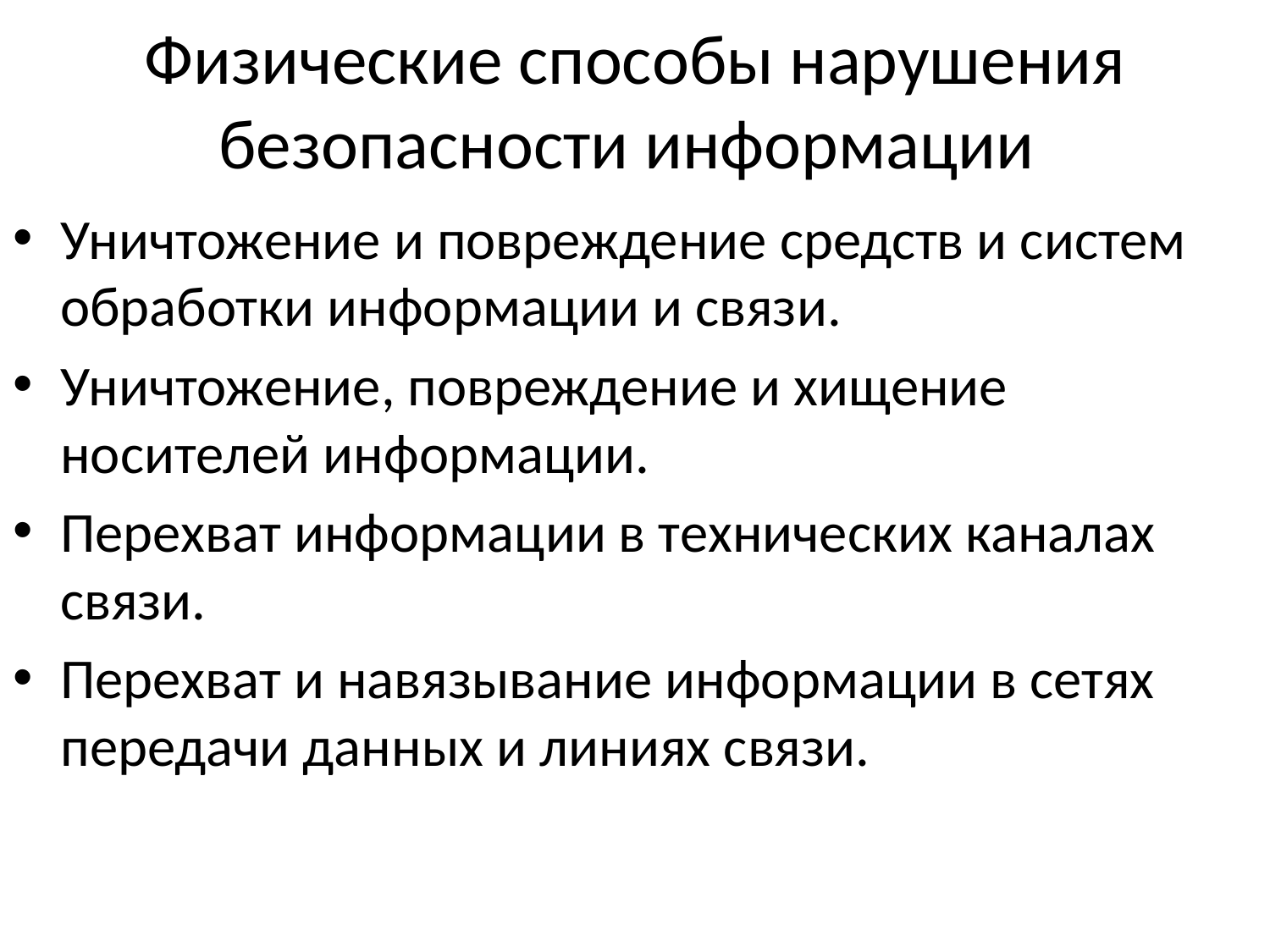

# Физические способы нарушения безопасности информации
Уничтожение и повреждение средств и систем обработки информации и связи.
Уничтожение, повреждение и хищение носителей информации.
Перехват информации в технических каналах связи.
Перехват и навязывание информации в сетях передачи данных и линиях связи.